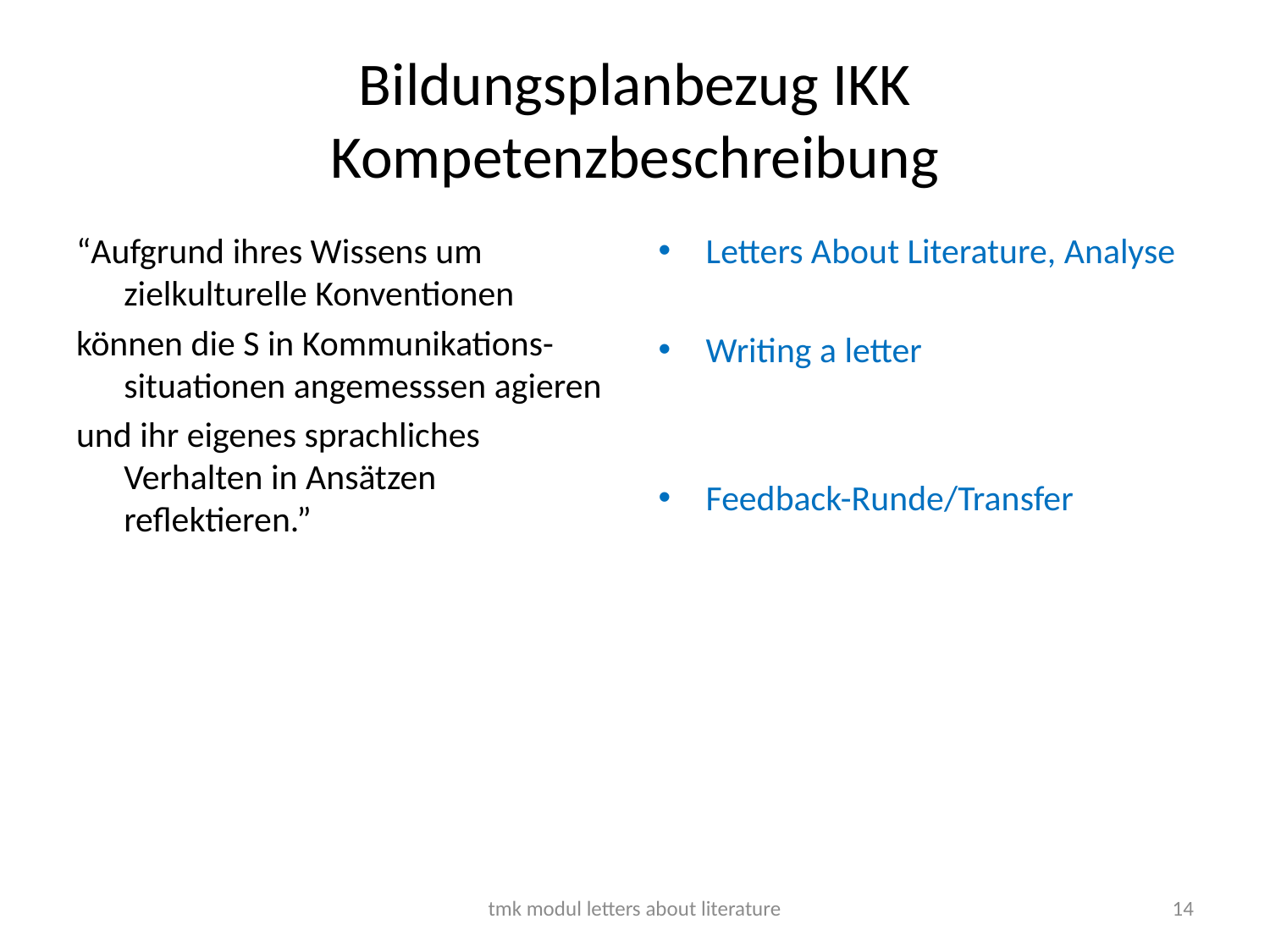

# Bildungsplanbezug IKK Kompetenzbeschreibung
“Aufgrund ihres Wissens um zielkulturelle Konventionen
können die S in Kommunikations-situationen angemesssen agieren
und ihr eigenes sprachliches Verhalten in Ansätzen reflektieren.”

Letters About Literature, Analyse

Writing a letter

Feedback-Runde/Transfer
tmk modul letters about literature
14